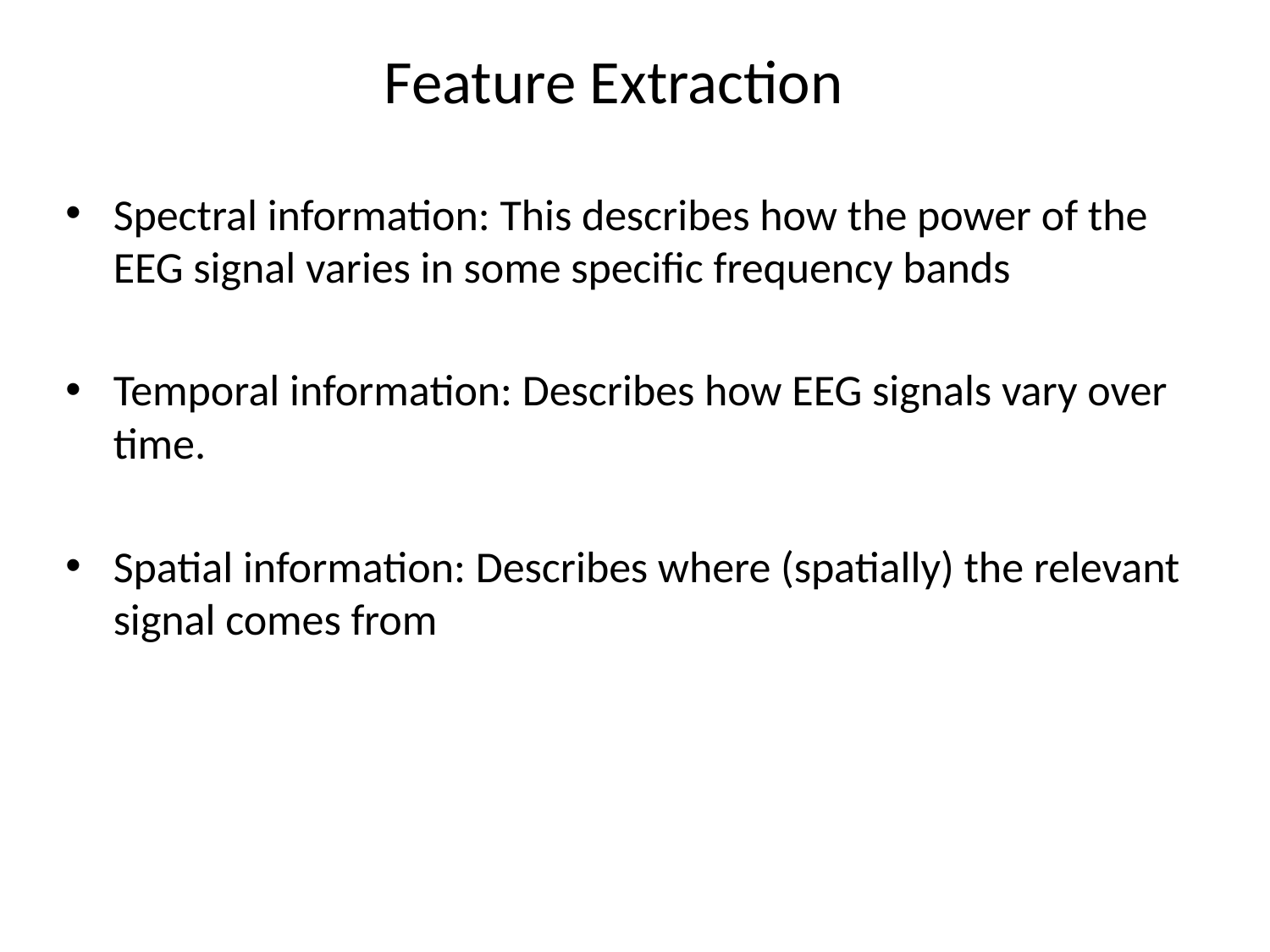

# Feature Extraction
Spectral information: This describes how the power of the EEG signal varies in some specific frequency bands

Temporal information: Describes how EEG signals vary over time.

Spatial information: Describes where (spatially) the relevant signal comes from